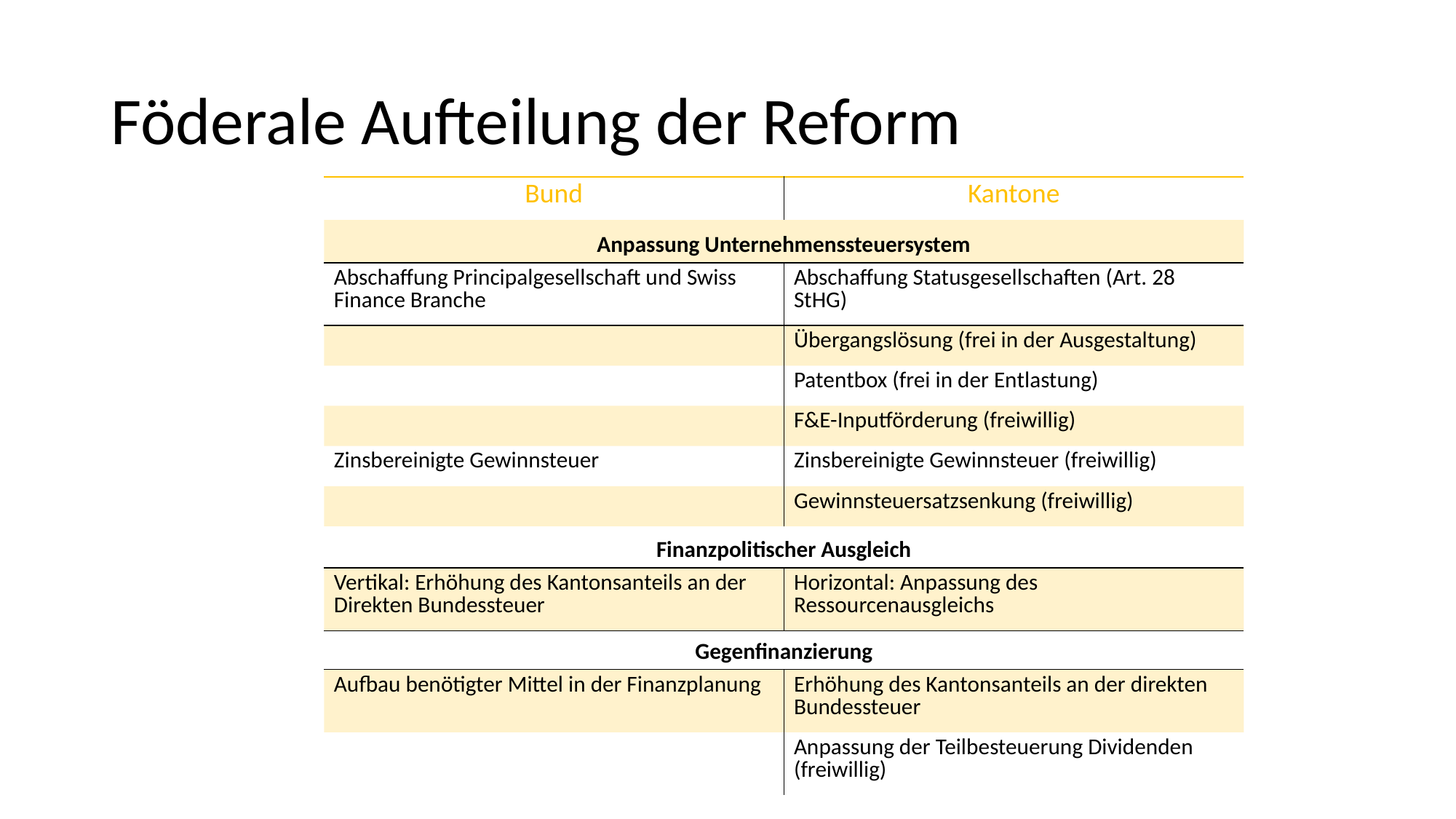

# Föderale Aufteilung der Reform
| Bund | Kantone |
| --- | --- |
| Anpassung Unternehmenssteuersystem |  |
| Abschaffung Principalgesellschaft und Swiss Finance Branche | Abschaffung Statusgesellschaften (Art. 28 StHG) |
|  | Übergangslösung (frei in der Ausgestaltung) |
|  | Patentbox (frei in der Entlastung) |
|  | F&E-Inputförderung (freiwillig) |
| Zinsbereinigte Gewinnsteuer | Zinsbereinigte Gewinnsteuer (freiwillig) |
|  | Gewinnsteuersatzsenkung (freiwillig) |
| Finanzpolitischer Ausgleich |  |
| Vertikal: Erhöhung des Kantonsanteils an der Direkten Bundessteuer | Horizontal: Anpassung des Ressourcenausgleichs |
| Gegenfinanzierung |  |
| Aufbau benötigter Mittel in der Finanzplanung | Erhöhung des Kantonsanteils an der direkten Bundessteuer |
|  | Anpassung der Teilbesteuerung Dividenden (freiwillig) |